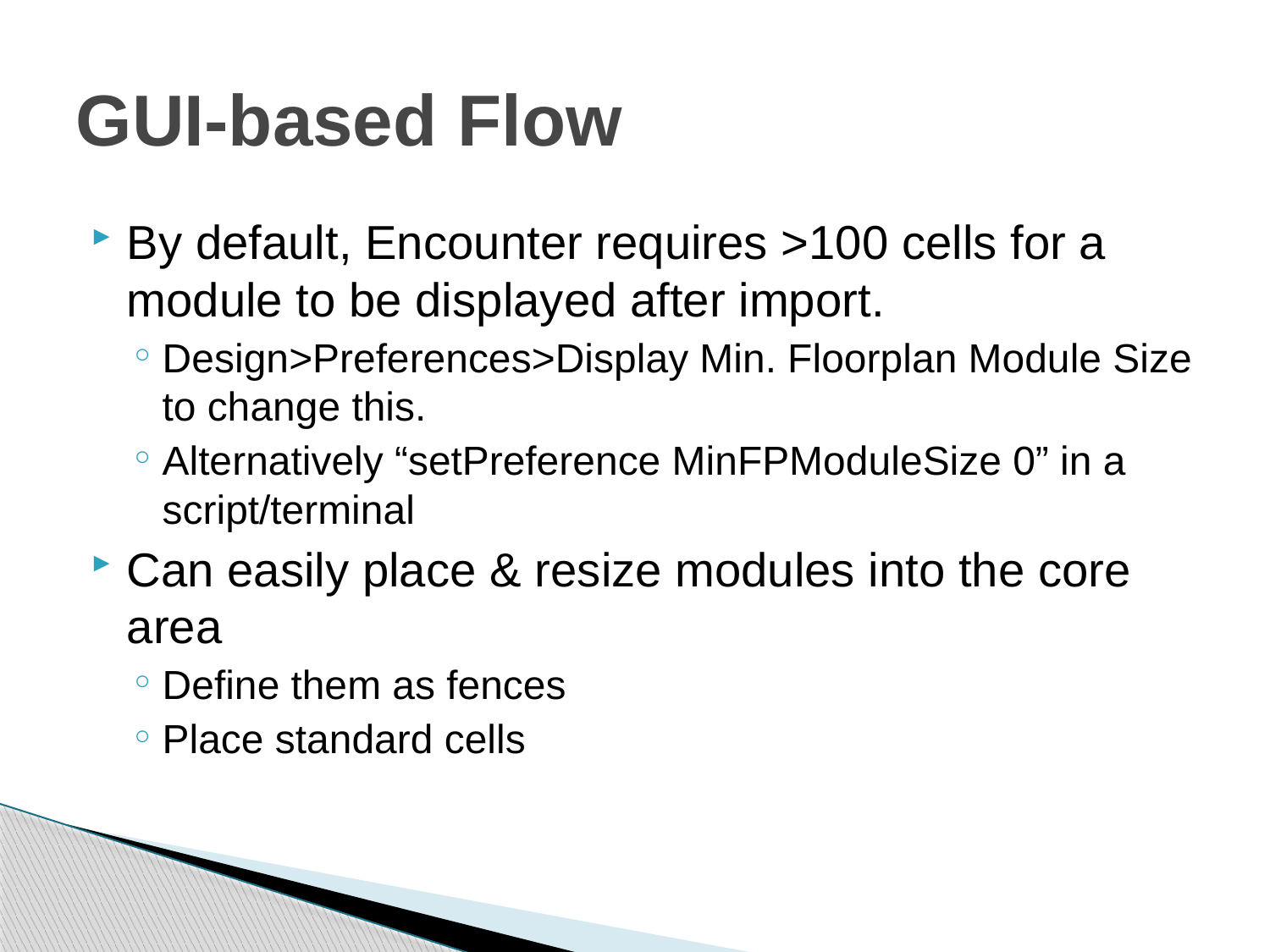

# GUI-based Flow
By default, Encounter requires >100 cells for a module to be displayed after import.
Design>Preferences>Display Min. Floorplan Module Size to change this.
Alternatively “setPreference MinFPModuleSize 0” in a script/terminal
Can easily place & resize modules into the core area
Define them as fences
Place standard cells